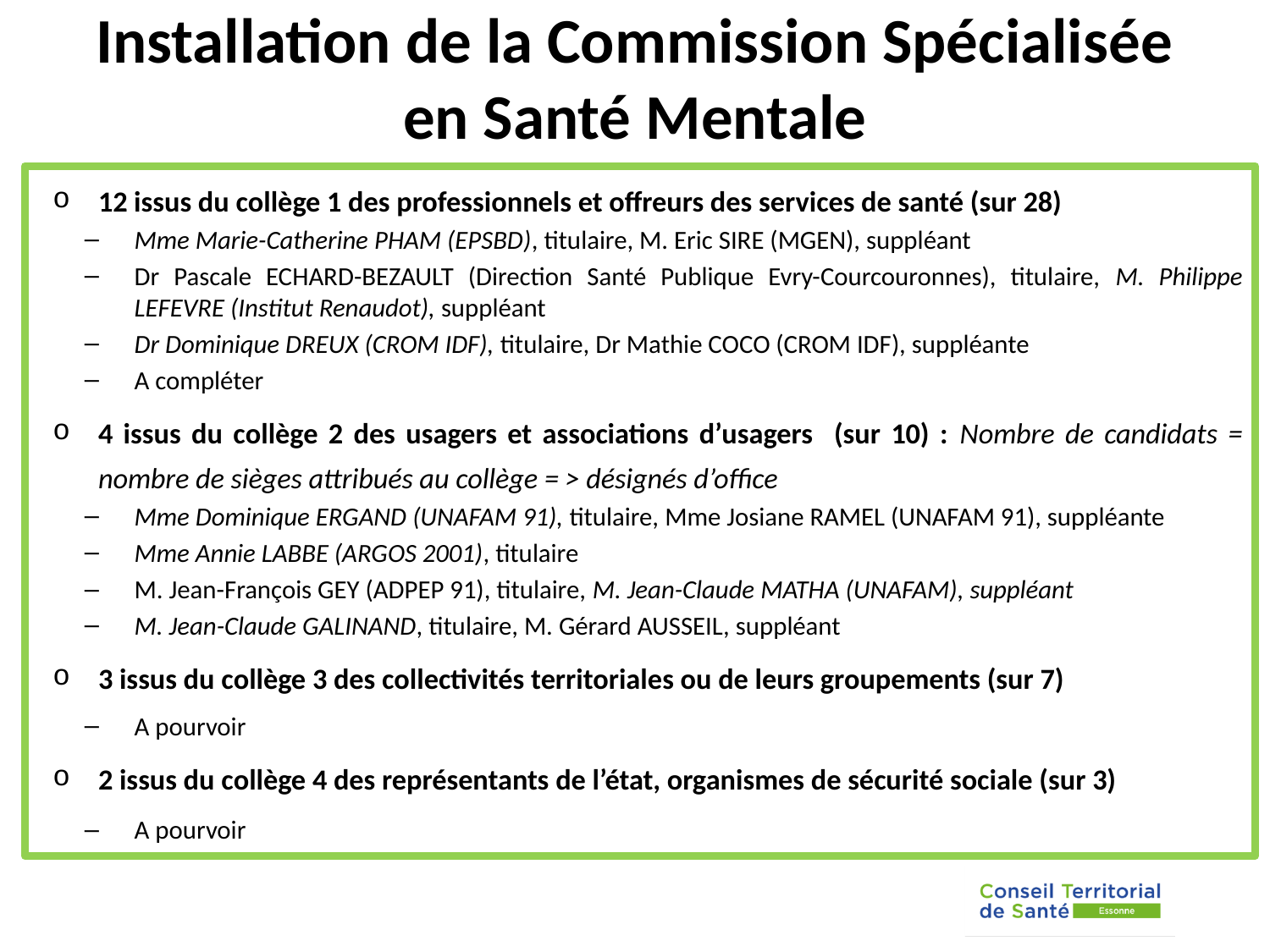

# Installation de la Commission Spécialisée en Santé Mentale
12 issus du collège 1 des professionnels et offreurs des services de santé (sur 28)
Mme Marie-Catherine PHAM (EPSBD), titulaire, M. Eric SIRE (MGEN), suppléant
Dr Pascale ECHARD-BEZAULT (Direction Santé Publique Evry-Courcouronnes), titulaire, M. Philippe LEFEVRE (Institut Renaudot), suppléant
Dr Dominique DREUX (CROM IDF), titulaire, Dr Mathie COCO (CROM IDF), suppléante
A compléter
4 issus du collège 2 des usagers et associations d’usagers  (sur 10) : Nombre de candidats = nombre de sièges attribués au collège = > désignés d’office
Mme Dominique ERGAND (UNAFAM 91), titulaire, Mme Josiane RAMEL (UNAFAM 91), suppléante
Mme Annie LABBE (ARGOS 2001), titulaire
M. Jean-François GEY (ADPEP 91), titulaire, M. Jean-Claude MATHA (UNAFAM), suppléant
M. Jean-Claude GALINAND, titulaire, M. Gérard AUSSEIL, suppléant
3 issus du collège 3 des collectivités territoriales ou de leurs groupements (sur 7)
A pourvoir
2 issus du collège 4 des représentants de l’état, organismes de sécurité sociale (sur 3)
A pourvoir